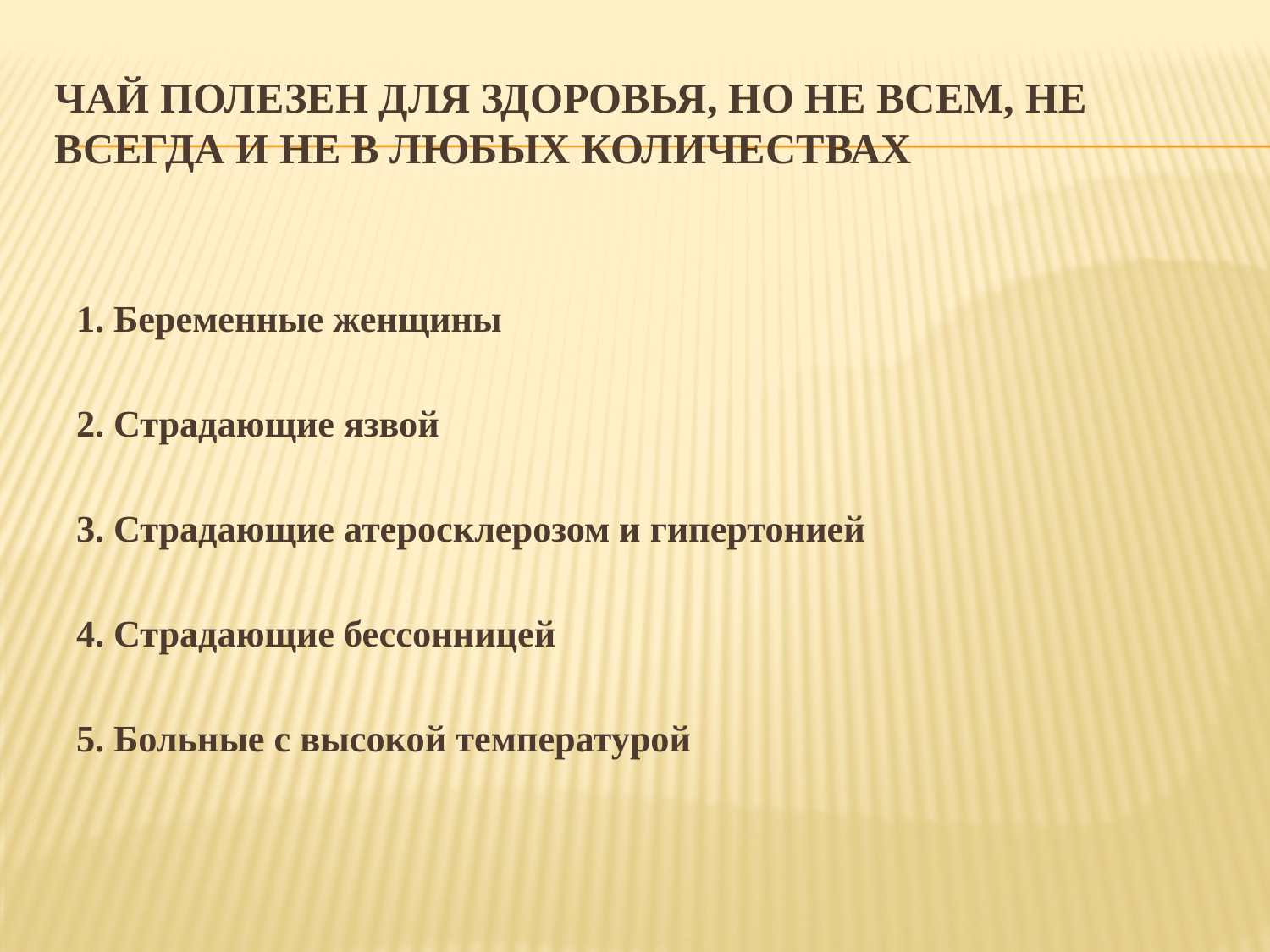

# Чай полезен для здоровья, но не всем, не всегда и не в любых количествах

1. Беременные женщины

2. Страдающие язвой

3. Страдающие атеросклерозом и гипертонией

4. Страдающие бессонницей

5. Больные с высокой температурой